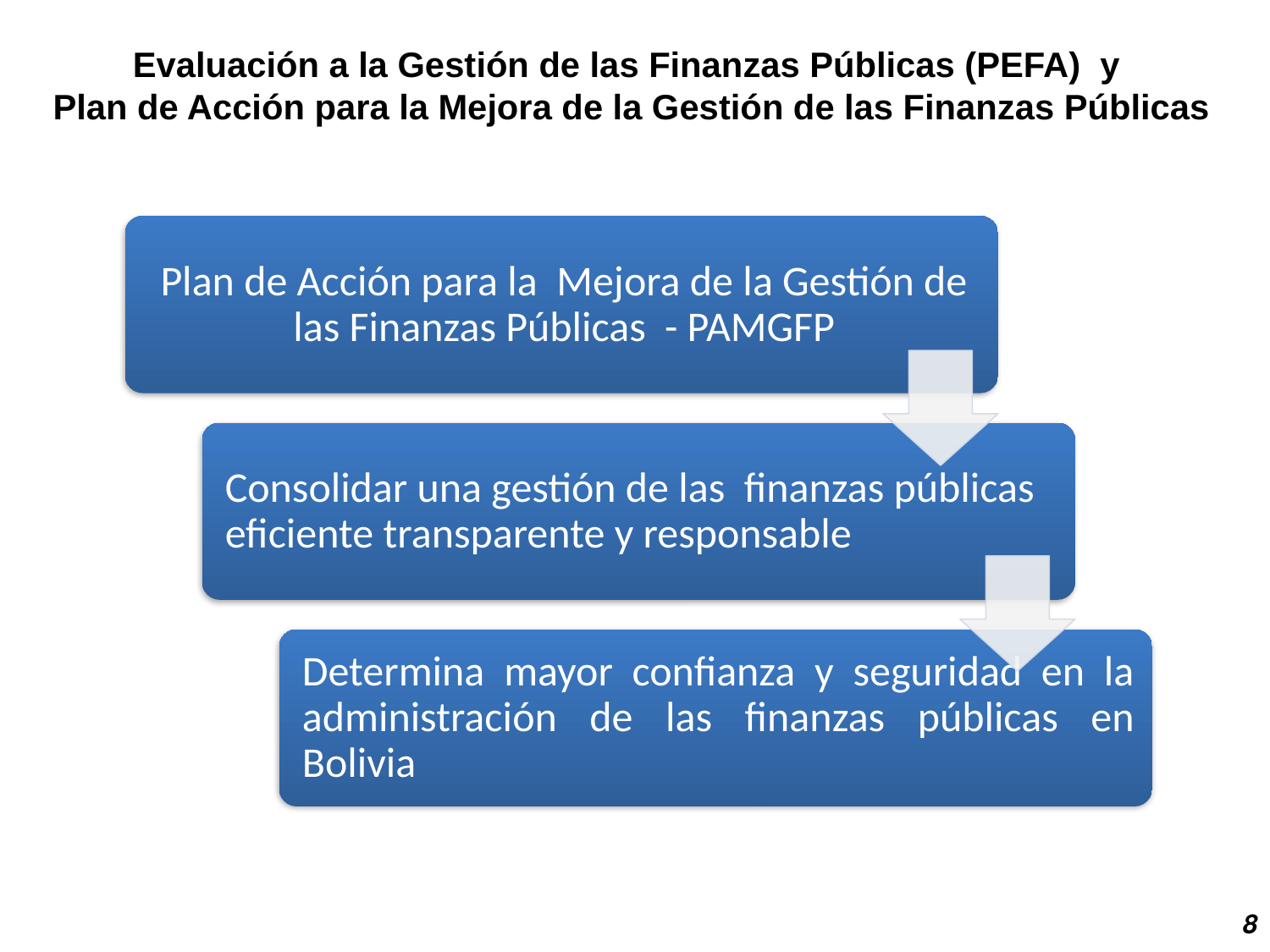

# Evaluación a la Gestión de las Finanzas Públicas (PEFA)  y Plan de Acción para la Mejora de la Gestión de las Finanzas Públicas
Plan de Acción para la  Mejora de la Gestión de las Finanzas Públicas  - PAMGFP
Consolidar una gestión de las  finanzas públicas eficiente transparente y responsable
Determina mayor confianza y seguridad en la administración de las finanzas públicas en Bolivia

8